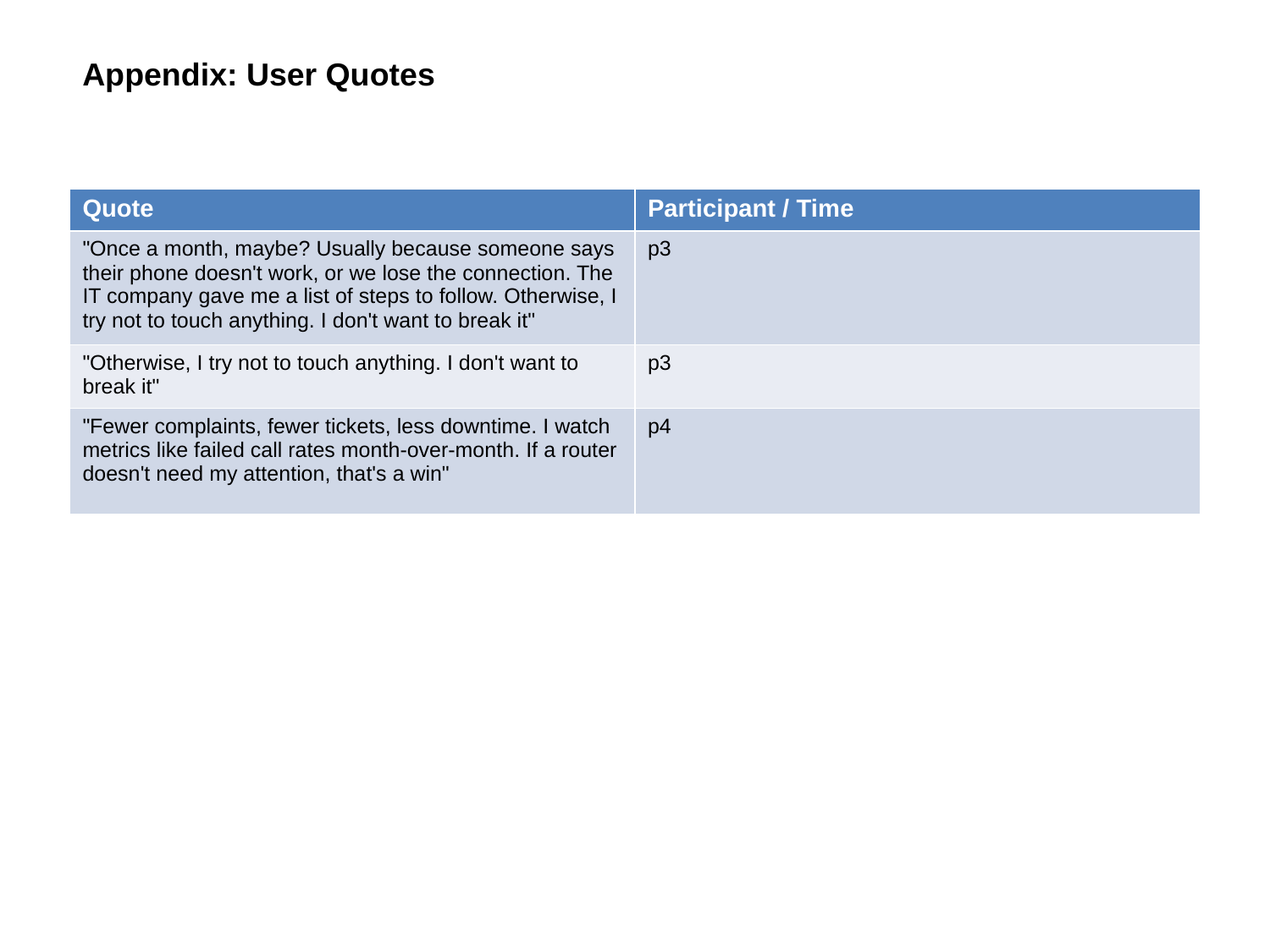

Appendix: User Quotes
| Quote | Participant / Time |
| --- | --- |
| "Once a month, maybe? Usually because someone says their phone doesn't work, or we lose the connection. The IT company gave me a list of steps to follow. Otherwise, I try not to touch anything. I don't want to break it" | p3 |
| "Otherwise, I try not to touch anything. I don't want to break it" | p3 |
| "Fewer complaints, fewer tickets, less downtime. I watch metrics like failed call rates month-over-month. If a router doesn't need my attention, that's a win" | p4 |